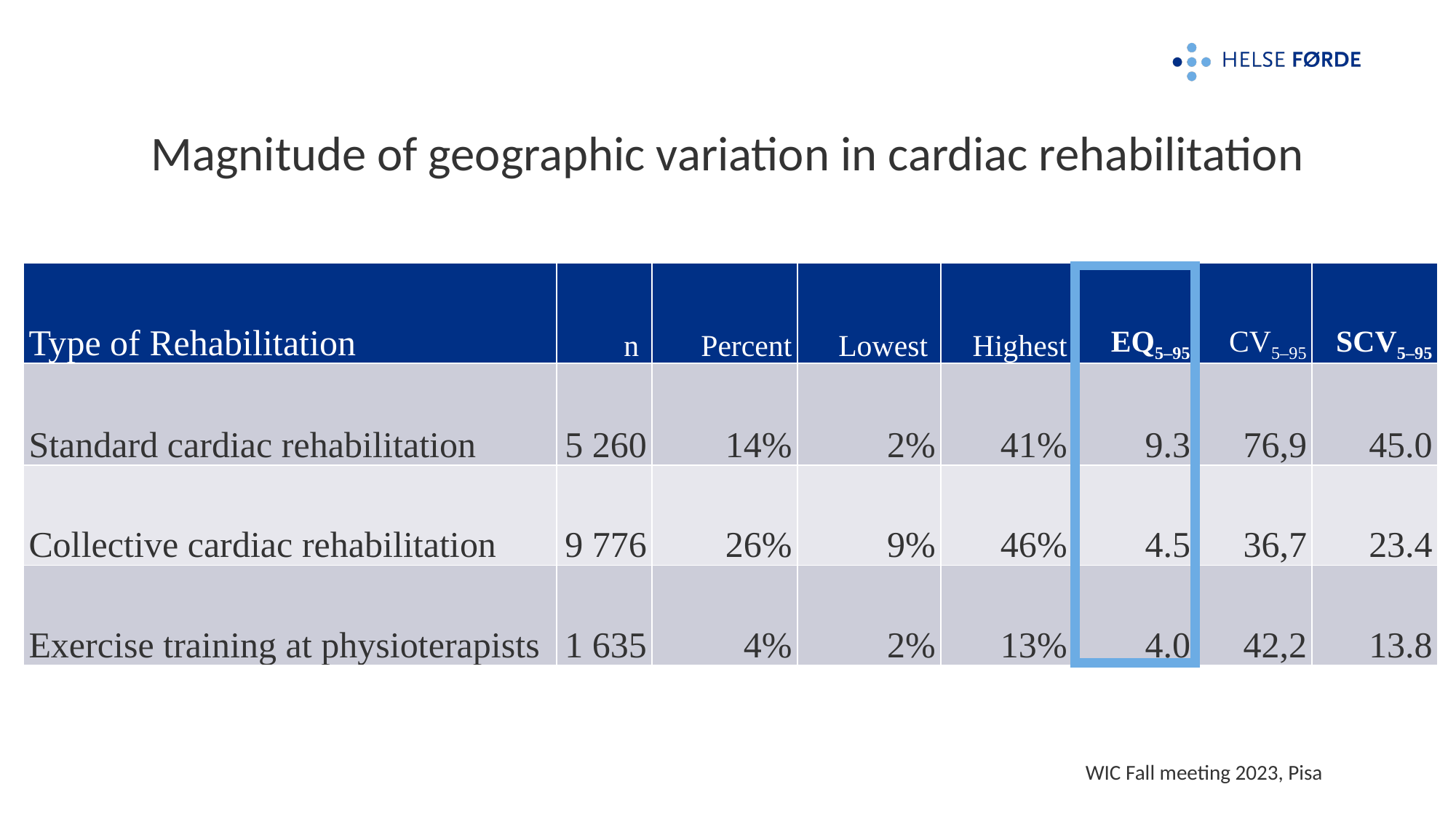

14.09.2023
# Magnitude of geographic variation in cardiac rehabilitation
| Type of Rehabilitation | n | Percent | Lowest | Highest | EQ5–95 | CV5–95 | SCV5–95 |
| --- | --- | --- | --- | --- | --- | --- | --- |
| Standard cardiac rehabilitation | 5 260 | 14% | 2% | 41% | 9.3 | 76,9 | 45.0 |
| Collective cardiac rehabilitation | 9 776 | 26% | 9% | 46% | 4.5 | 36,7 | 23.4 |
| Exercise training at physioterapists | 1 635 | 4% | 2% | 13% | 4.0 | 42,2 | 13.8 |

WIC Fall meeting 2023, Pisa